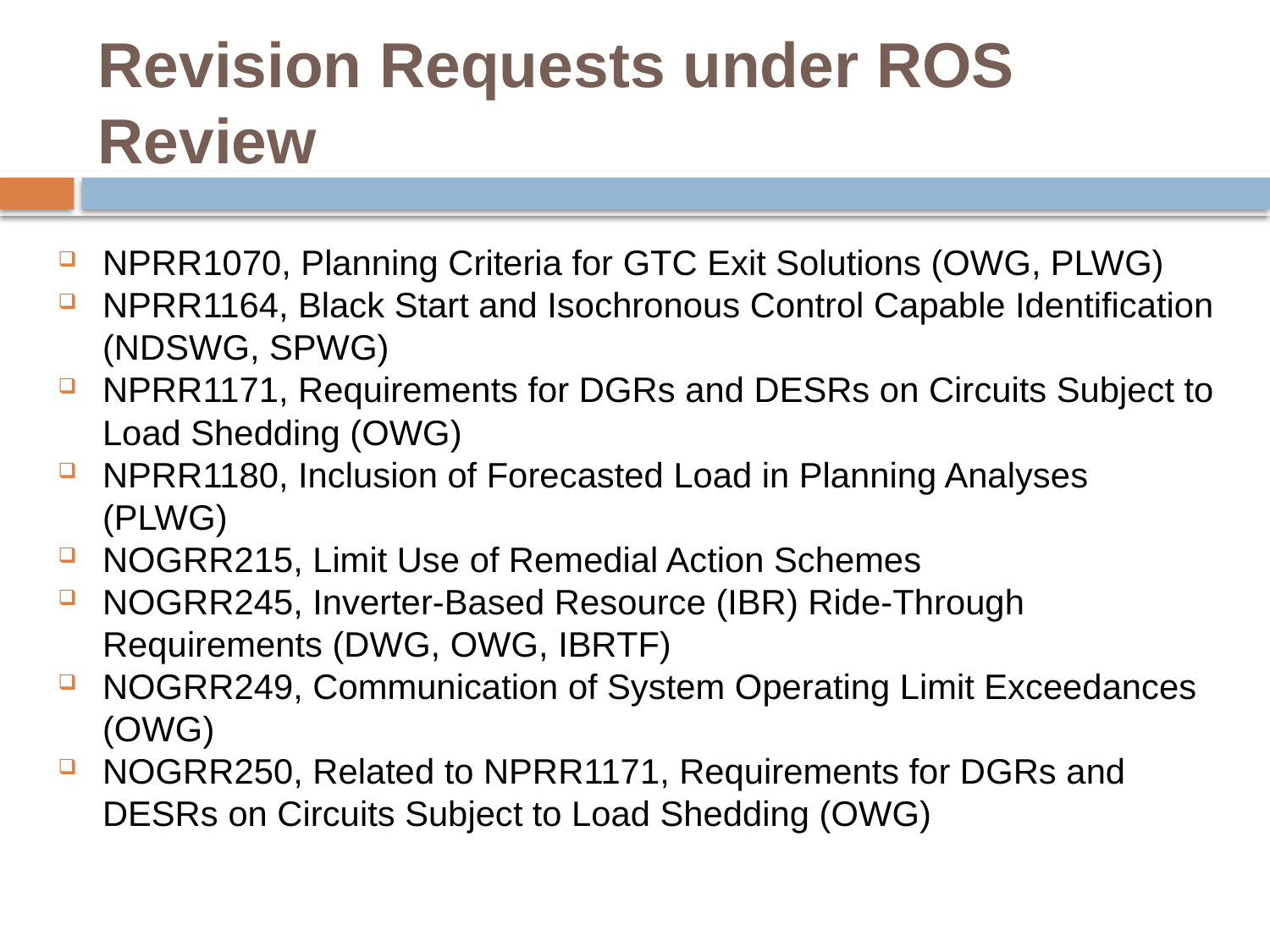

# Revision Requests under ROS Review
NPRR1070, Planning Criteria for GTC Exit Solutions (OWG, PLWG)
NPRR1164, Black Start and Isochronous Control Capable Identification (NDSWG, SPWG)
NPRR1171, Requirements for DGRs and DESRs on Circuits Subject to Load Shedding (OWG)
NPRR1180, Inclusion of Forecasted Load in Planning Analyses (PLWG)
NOGRR215, Limit Use of Remedial Action Schemes
NOGRR245, Inverter-Based Resource (IBR) Ride-Through Requirements (DWG, OWG, IBRTF)
NOGRR249, Communication of System Operating Limit Exceedances (OWG)
NOGRR250, Related to NPRR1171, Requirements for DGRs and DESRs on Circuits Subject to Load Shedding (OWG)